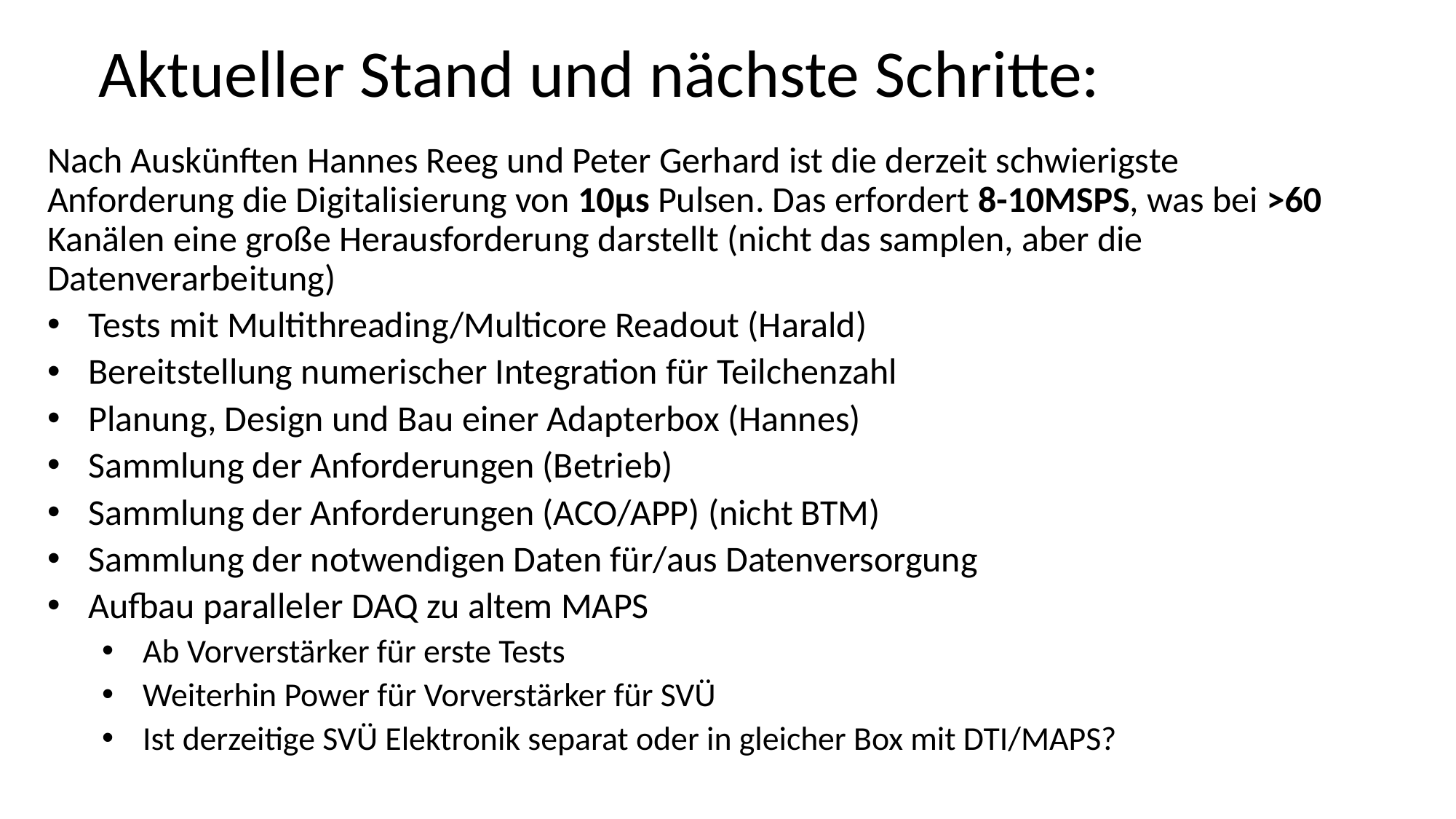

# Aktueller Stand und nächste Schritte:
Nach Auskünften Hannes Reeg und Peter Gerhard ist die derzeit schwierigste Anforderung die Digitalisierung von 10µs Pulsen. Das erfordert 8-10MSPS, was bei >60 Kanälen eine große Herausforderung darstellt (nicht das samplen, aber die Datenverarbeitung)
Tests mit Multithreading/Multicore Readout (Harald)
Bereitstellung numerischer Integration für Teilchenzahl
Planung, Design und Bau einer Adapterbox (Hannes)
Sammlung der Anforderungen (Betrieb)
Sammlung der Anforderungen (ACO/APP) (nicht BTM)
Sammlung der notwendigen Daten für/aus Datenversorgung
Aufbau paralleler DAQ zu altem MAPS
Ab Vorverstärker für erste Tests
Weiterhin Power für Vorverstärker für SVÜ
Ist derzeitige SVÜ Elektronik separat oder in gleicher Box mit DTI/MAPS?